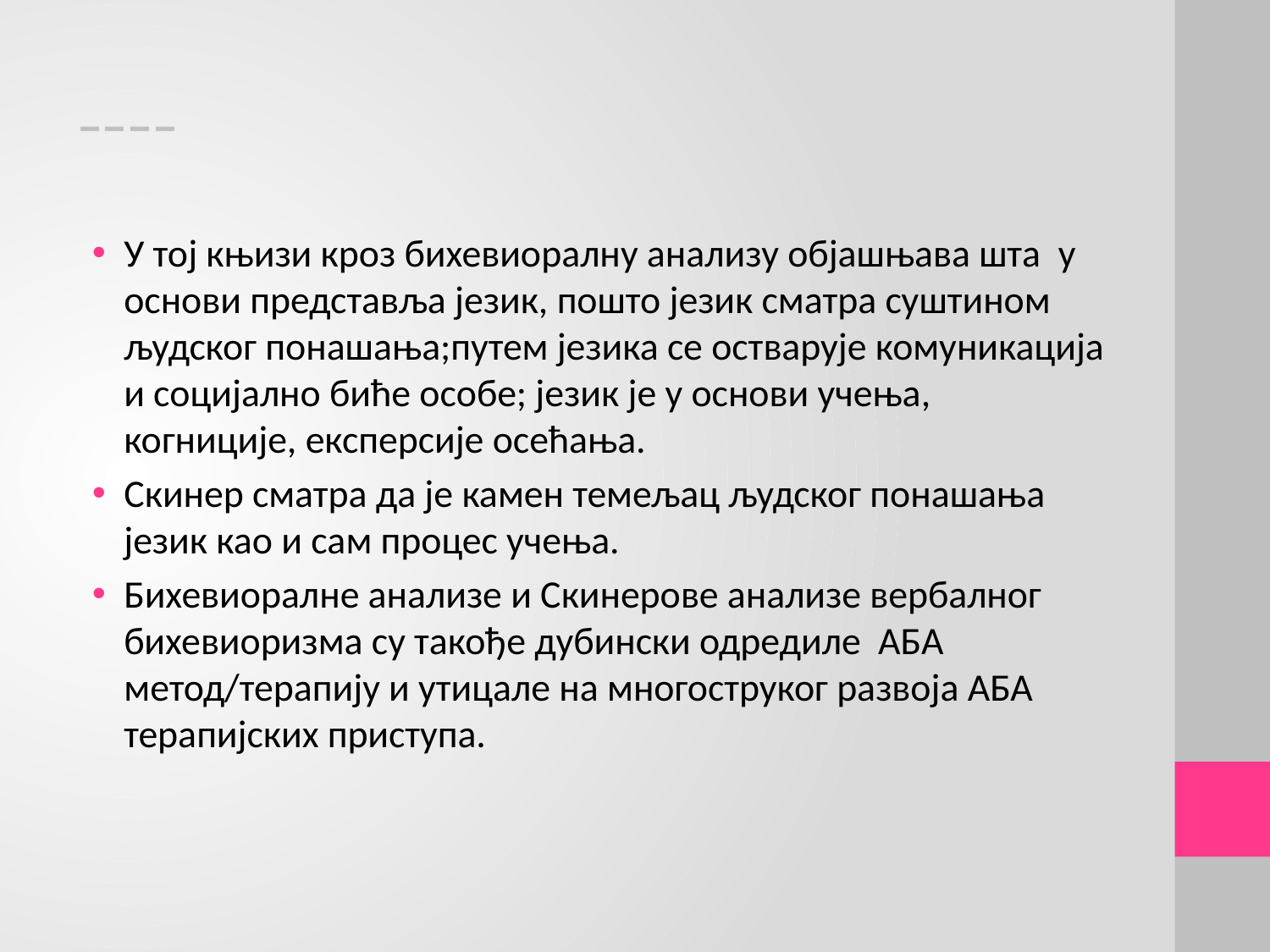

# ----
У тој књизи кроз бихевиоралну анализу објашњава шта  у основи представља језик, пошто језик сматра суштином људског понашања;путем језика се остварује комуникација и социјално биће особе; језик је у основи учења, когниције, експерсије осећања.
Скинер сматра да је камен темељац људског понашања језик као и сам процес учења.
Бихевиоралне анализе и Скинерове анализе вербалног бихевиоризма су такође дубински одредиле  АБА метод/терапију и утицале на многоструког развоја АБА терапијских приступа.